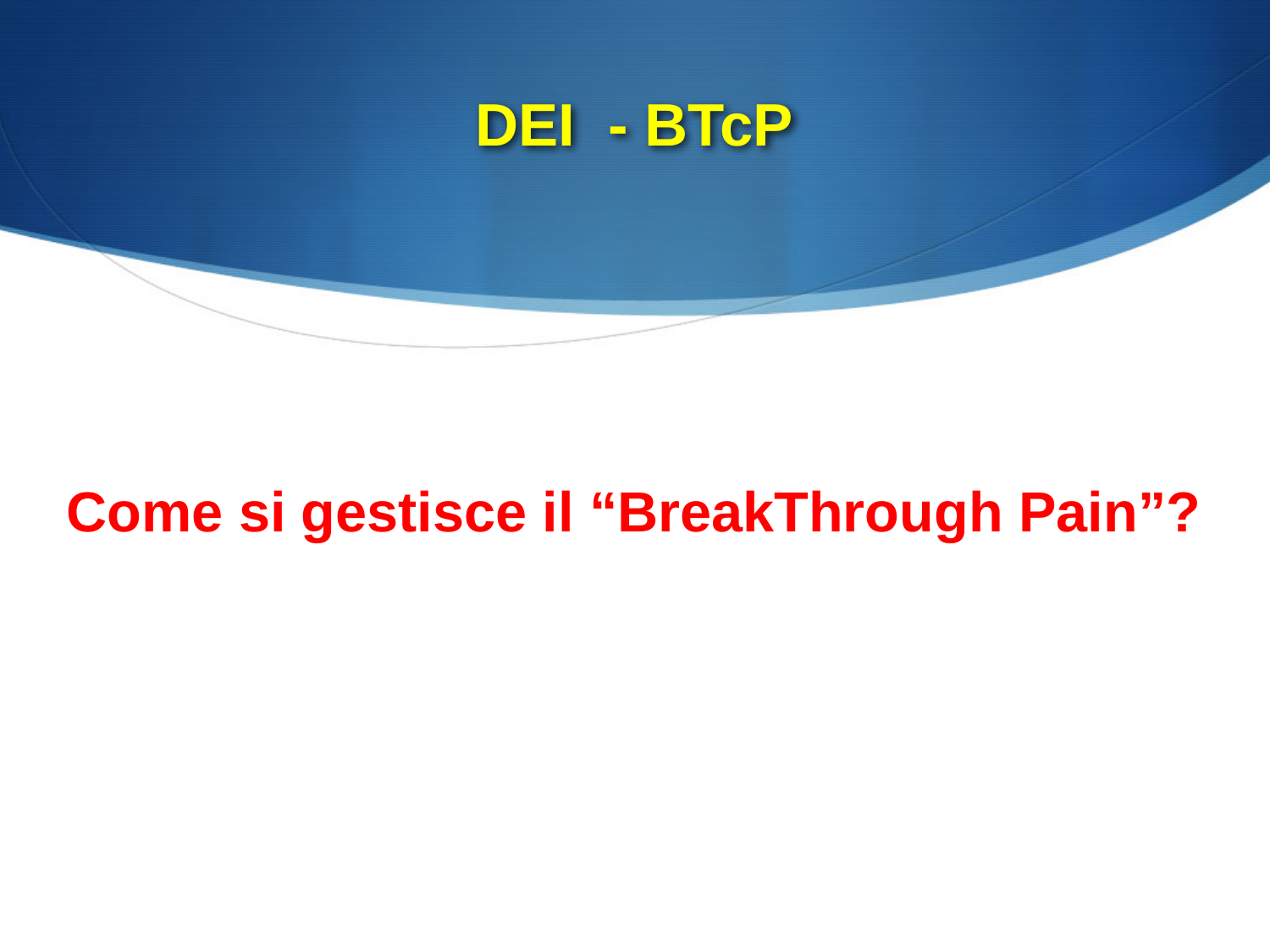

DEI  - BTcP
Come si gestisce il “BreakThrough Pain”?